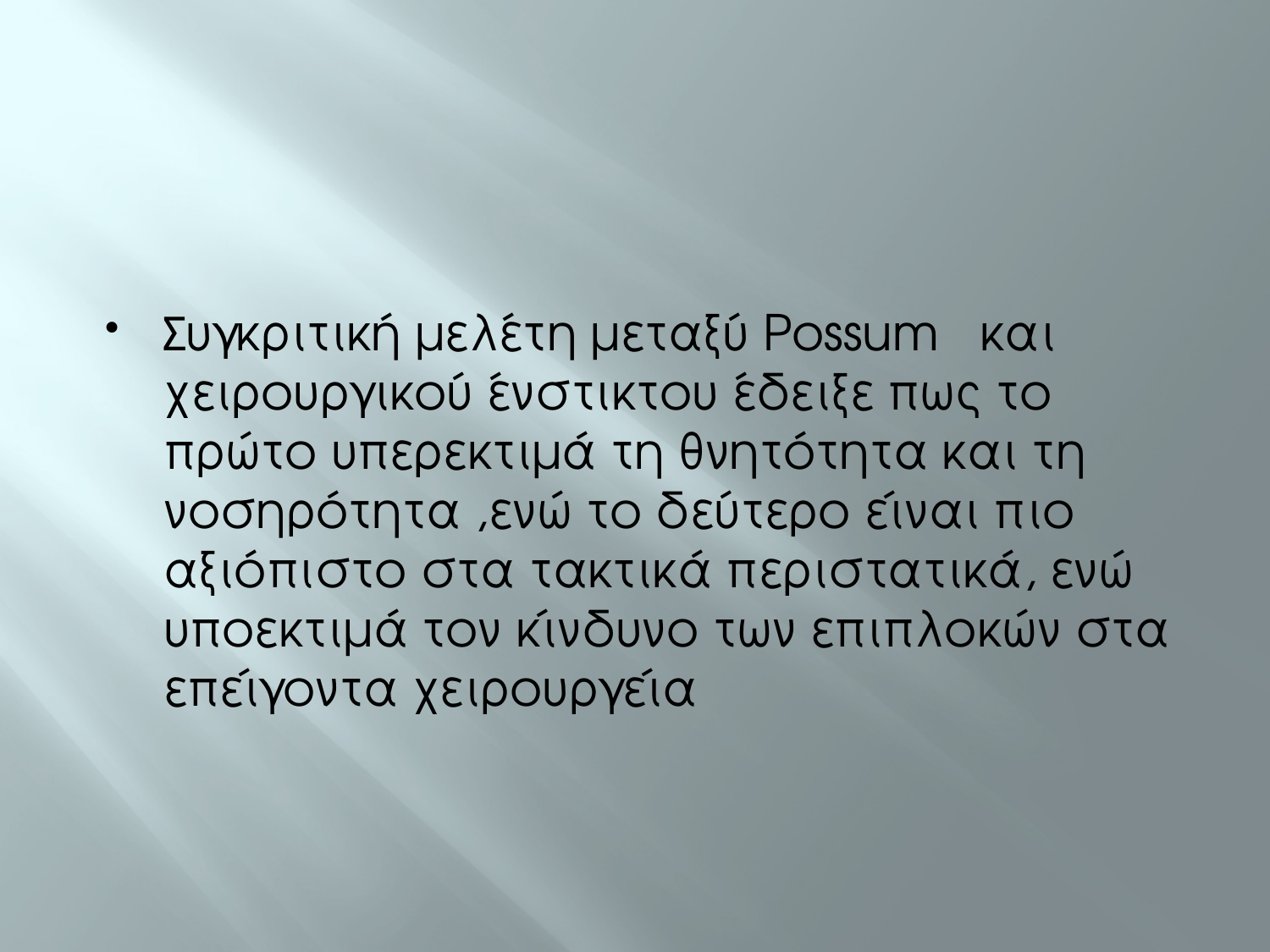

#

Συγκριτική μελέτη μεταξύ Possum   και χειρουργικού ένστικτου έδειξε πως το πρώτο υπερεκτιμά τη θνητότητα και τη νοσηρότητα ,ενώ το δεύτερο είναι πιο αξιόπιστο στα τακτικά περιστατικά, ενώ υποεκτιμά τον κίνδυνο των επιπλοκών στα επείγοντα χειρουργεία